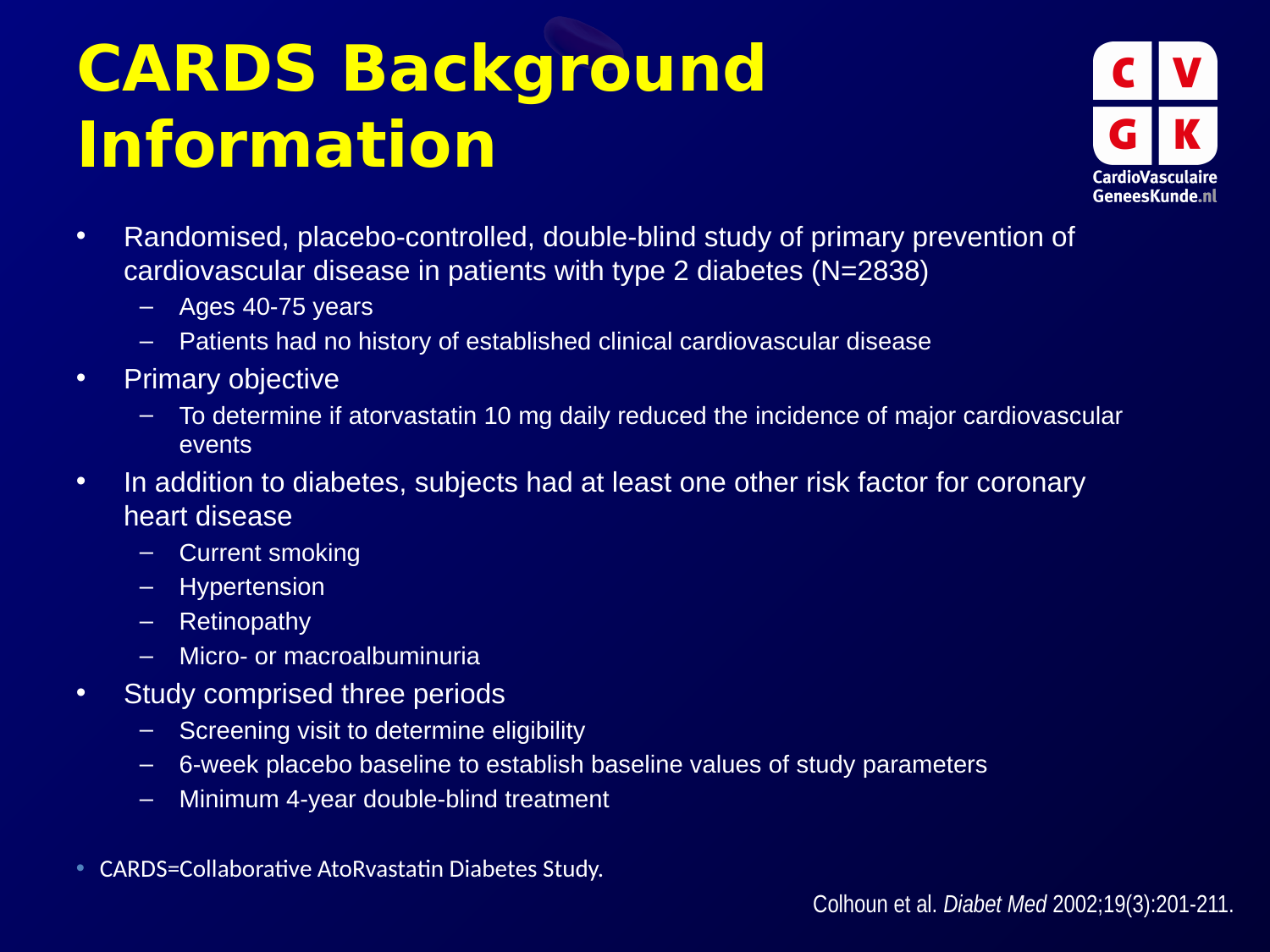

# CARDS Background Information
Randomised, placebo-controlled, double-blind study of primary prevention of cardiovascular disease in patients with type 2 diabetes (N=2838)
Ages 40-75 years
Patients had no history of established clinical cardiovascular disease
Primary objective
To determine if atorvastatin 10 mg daily reduced the incidence of major cardiovascular events
In addition to diabetes, subjects had at least one other risk factor for coronary
heart disease
Current smoking
Hypertension
Retinopathy
Micro- or macroalbuminuria
Study comprised three periods
Screening visit to determine eligibility
6-week placebo baseline to establish baseline values of study parameters
Minimum 4-year double-blind treatment
CARDS=Collaborative AtoRvastatin Diabetes Study.
Colhoun et al. Diabet Med 2002;19(3):201-211.